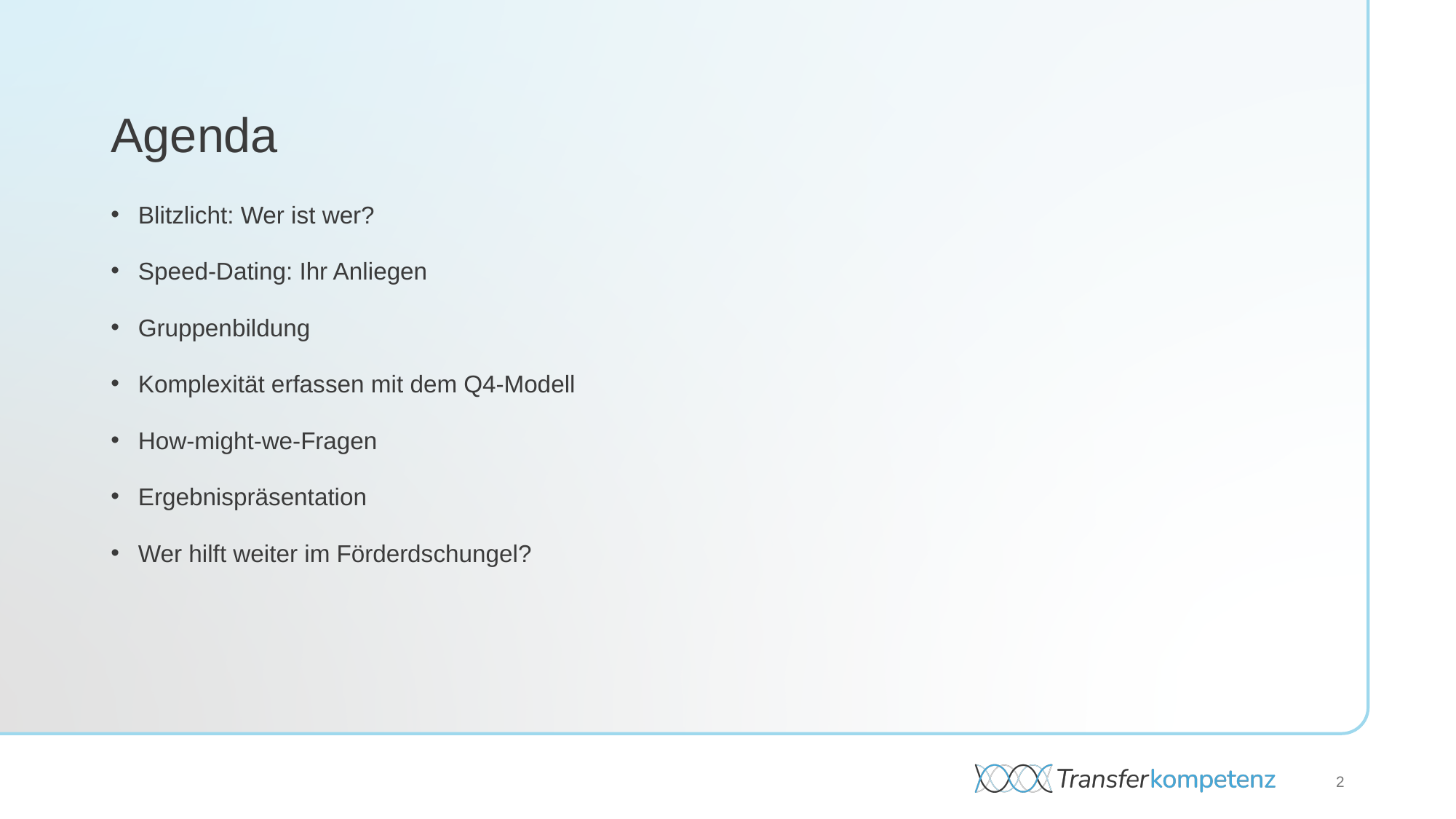

# Agenda
Blitzlicht: Wer ist wer?
Speed-Dating: Ihr Anliegen
Gruppenbildung
Komplexität erfassen mit dem Q4-Modell
How-might-we-Fragen
Ergebnispräsentation
Wer hilft weiter im Förderdschungel?
2